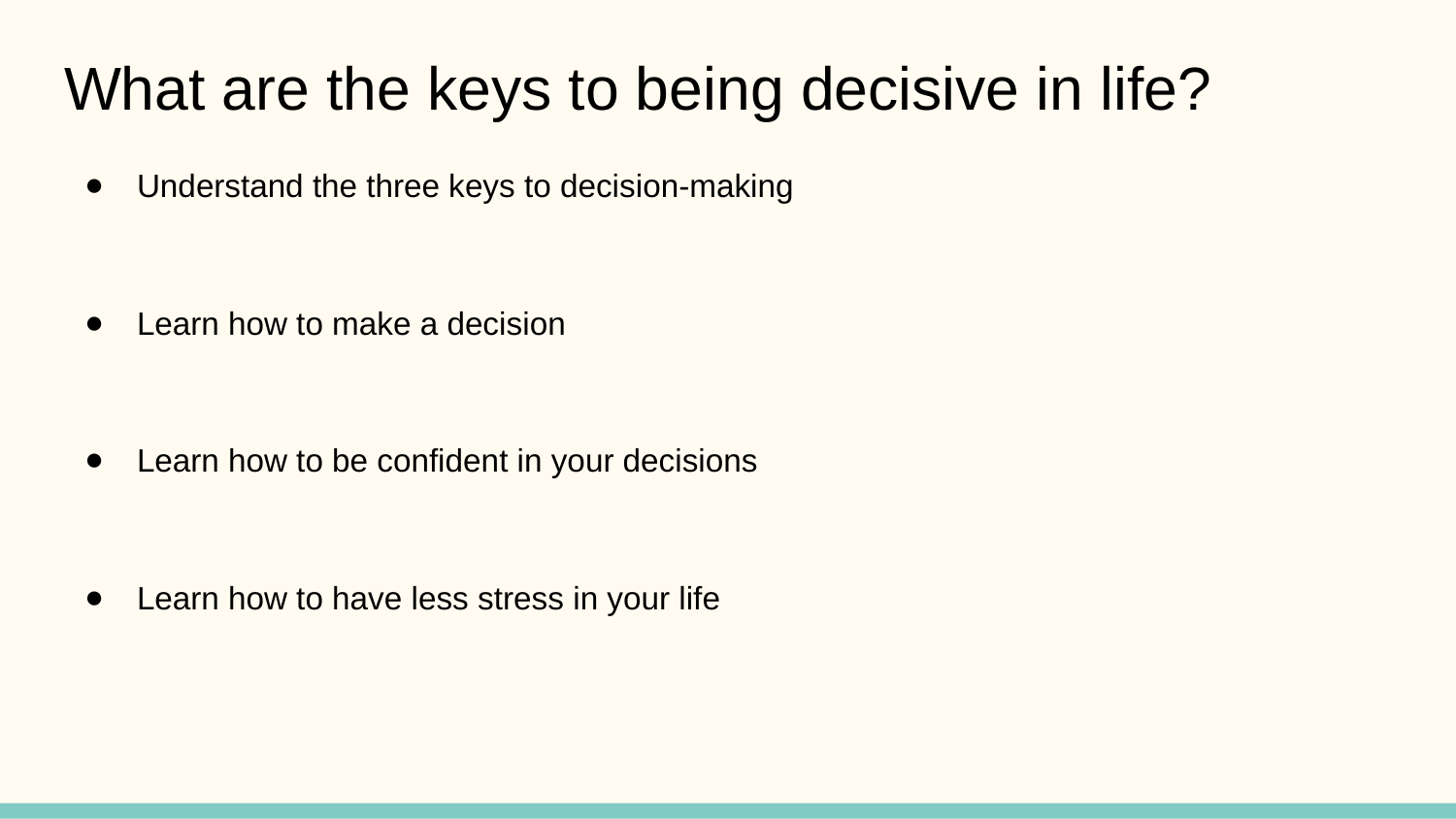

# What are the keys to being decisive in life?
Understand the three keys to decision-making

Learn how to make a decision

Learn how to be confident in your decisions

Learn how to have less stress in your life